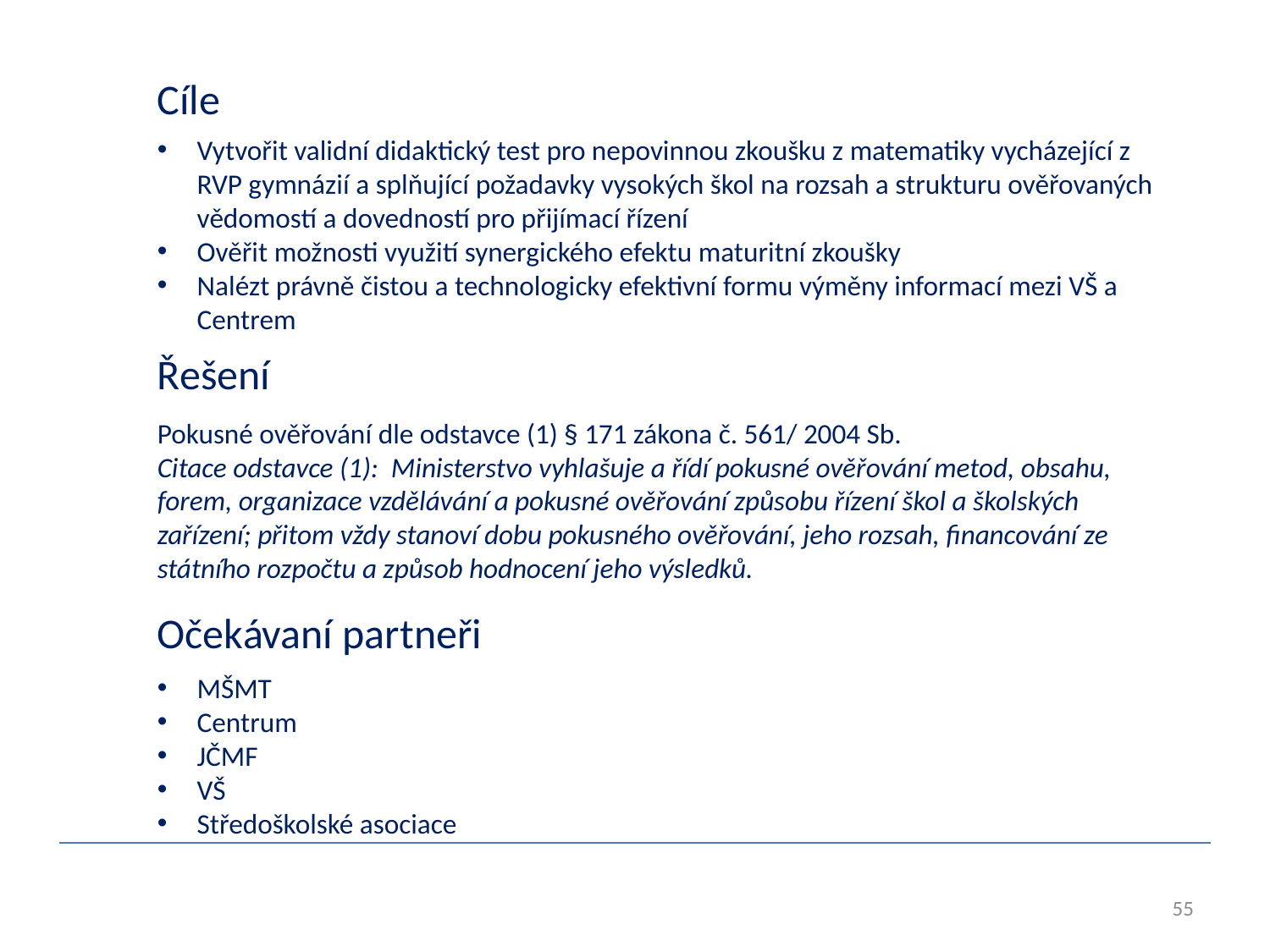

Cíle
Vytvořit validní didaktický test pro nepovinnou zkoušku z matematiky vycházející z RVP gymnázií a splňující požadavky vysokých škol na rozsah a strukturu ověřovaných vědomostí a dovedností pro přijímací řízení
Ověřit možnosti využití synergického efektu maturitní zkoušky
Nalézt právně čistou a technologicky efektivní formu výměny informací mezi VŠ a Centrem
Řešení
Pokusné ověřování dle odstavce (1) § 171 zákona č. 561/ 2004 Sb.
Citace odstavce (1):  Ministerstvo vyhlašuje a řídí pokusné ověřování metod, obsahu, forem, organizace vzdělávání a pokusné ověřování způsobu řízení škol a školských zařízení; přitom vždy stanoví dobu pokusného ověřování, jeho rozsah, financování ze státního rozpočtu a způsob hodnocení jeho výsledků.
Očekávaní partneři
MŠMT
Centrum
JČMF
VŠ
Středoškolské asociace
55